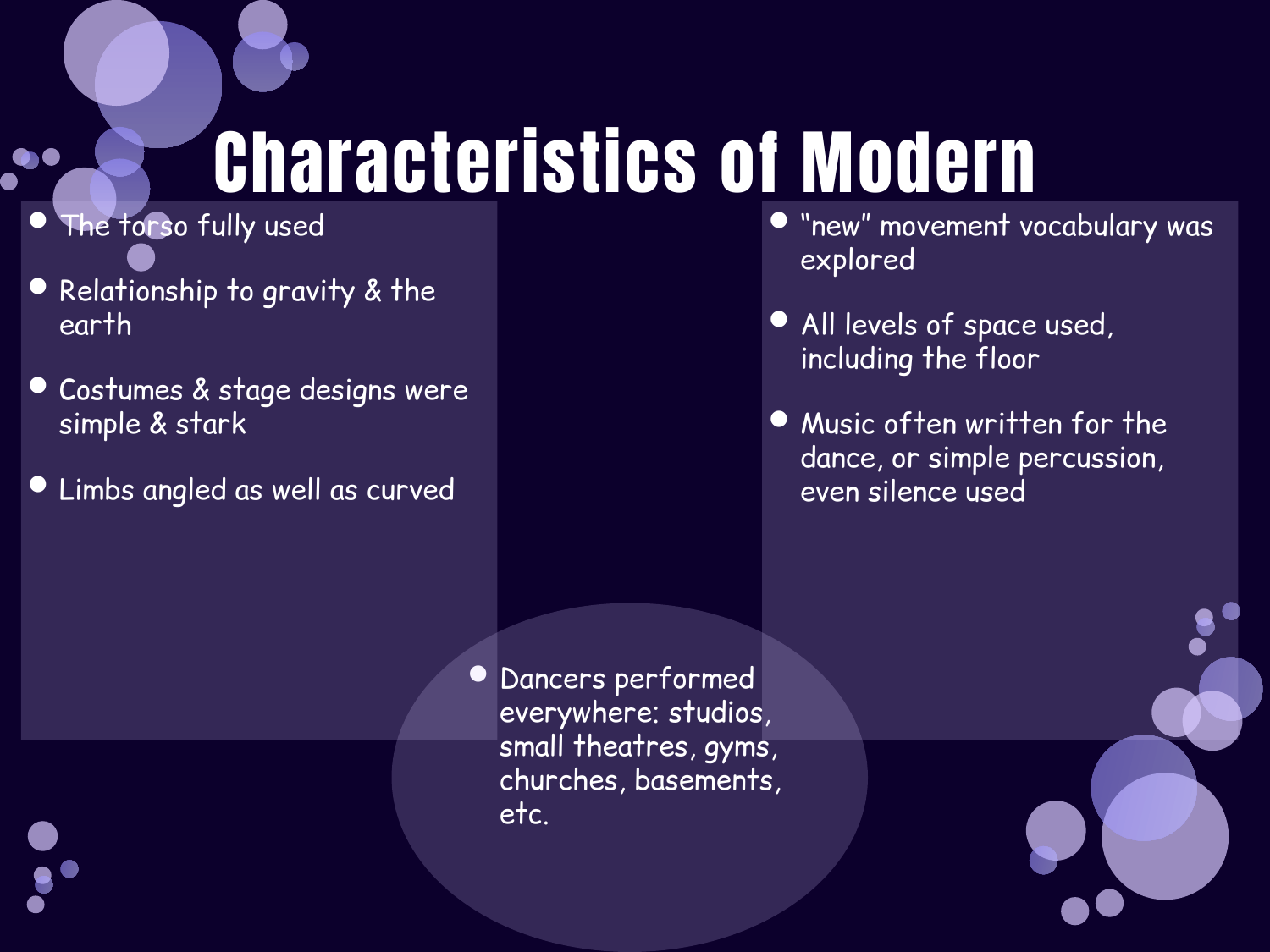

# Characteristics of Modern
The torso fully used
Relationship to gravity & the earth
Costumes & stage designs were simple & stark
Limbs angled as well as curved
“new” movement vocabulary was explored
All levels of space used, including the floor
Music often written for the dance, or simple percussion, even silence used
Dancers performed everywhere: studios, small theatres, gyms, churches, basements, etc.